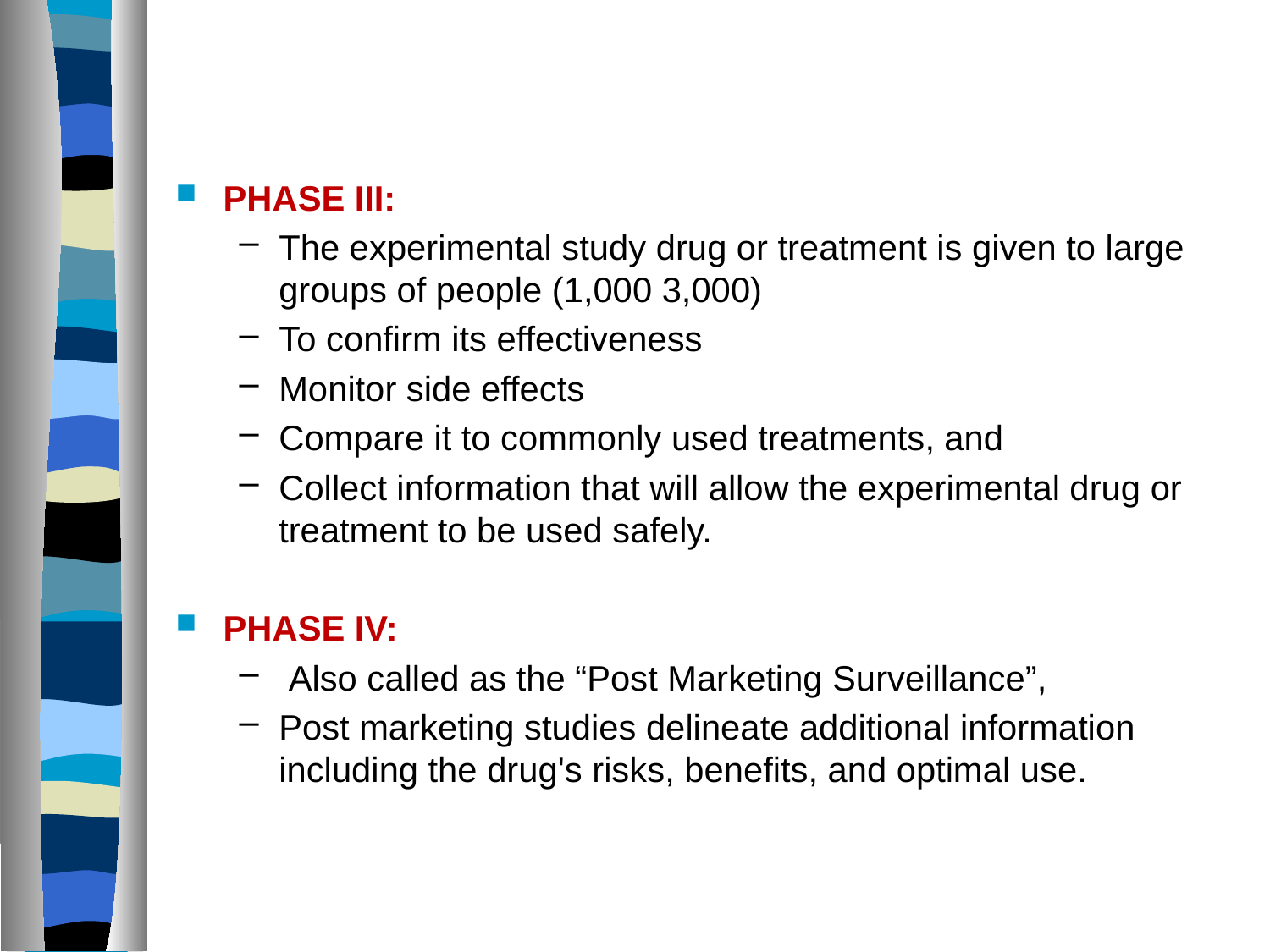

#
PHASE III:
The experimental study drug or treatment is given to large groups of people (1,000 3,000)
To confirm its effectiveness
Monitor side effects
Compare it to commonly used treatments, and
Collect information that will allow the experimental drug or treatment to be used safely.

PHASE IV:
 Also called as the “Post Marketing Surveillance”,
Post marketing studies delineate additional information including the drug's risks, benefits, and optimal use.